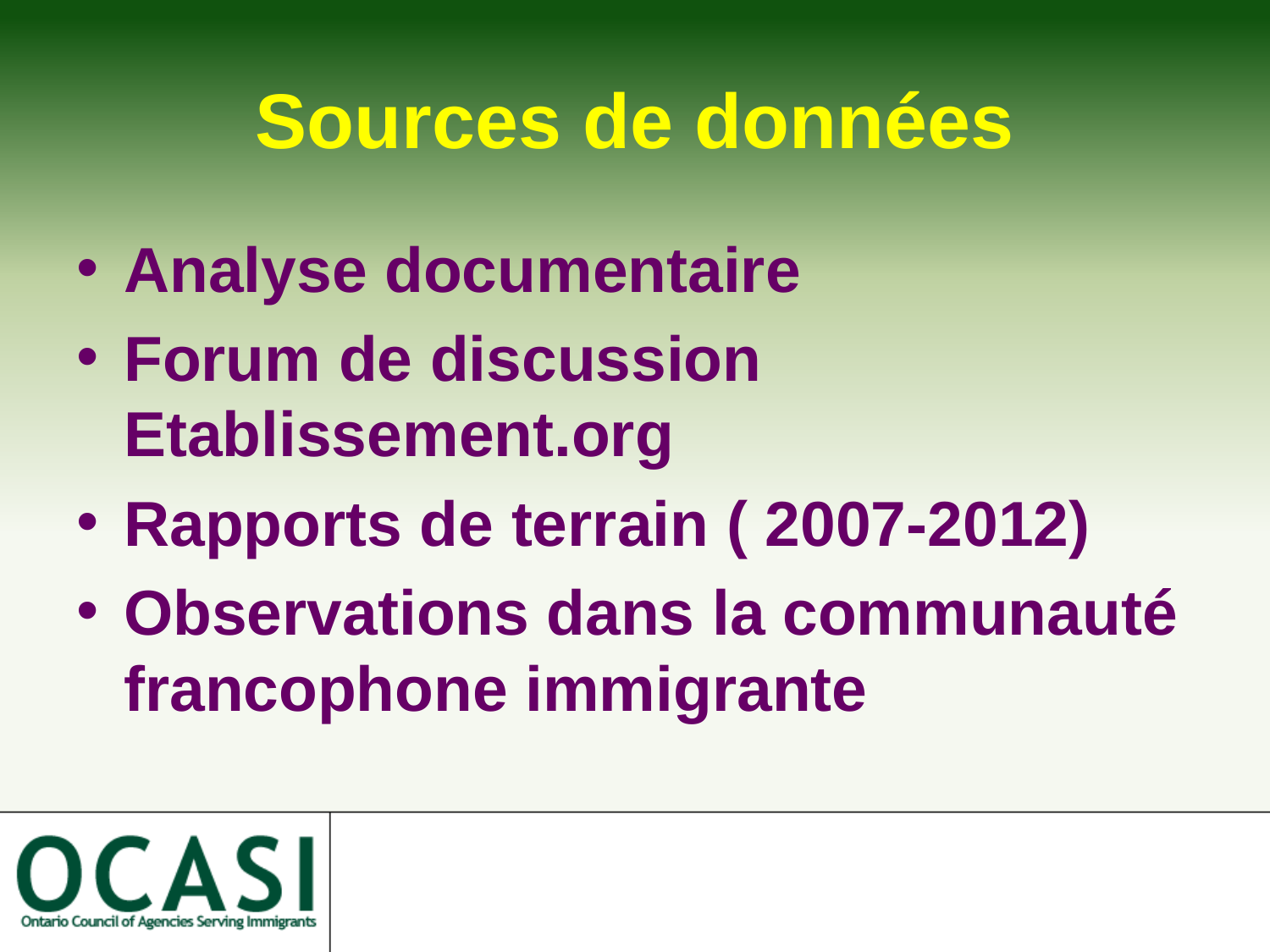

# Sources de données
Analyse documentaire
Forum de discussion Etablissement.org
Rapports de terrain ( 2007-2012)
Observations dans la communauté francophone immigrante